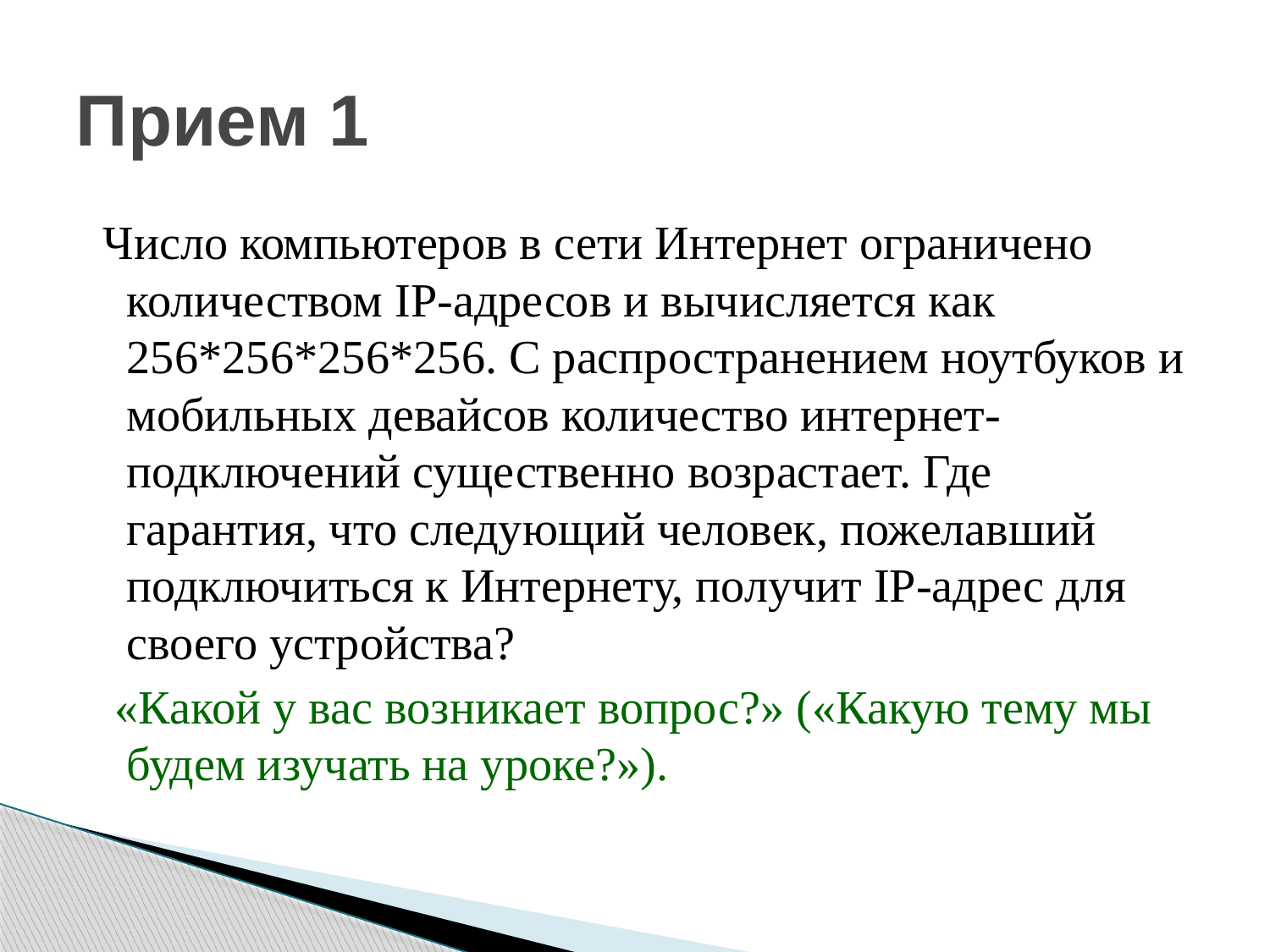

# Прием 1
 Число компьютеров в сети Интернет ограничено количеством IP-адресов и вычисляется как 256*256*256*256. С распространением ноутбуков и мобильных девайсов количество интернет-подключений существенно возрастает. Где гарантия, что следующий человек, пожелавший подключиться к Интернету, получит IP-адрес для своего устройства?
  «Какой у вас возникает вопрос?» («Какую тему мы будем изучать на уроке?»).